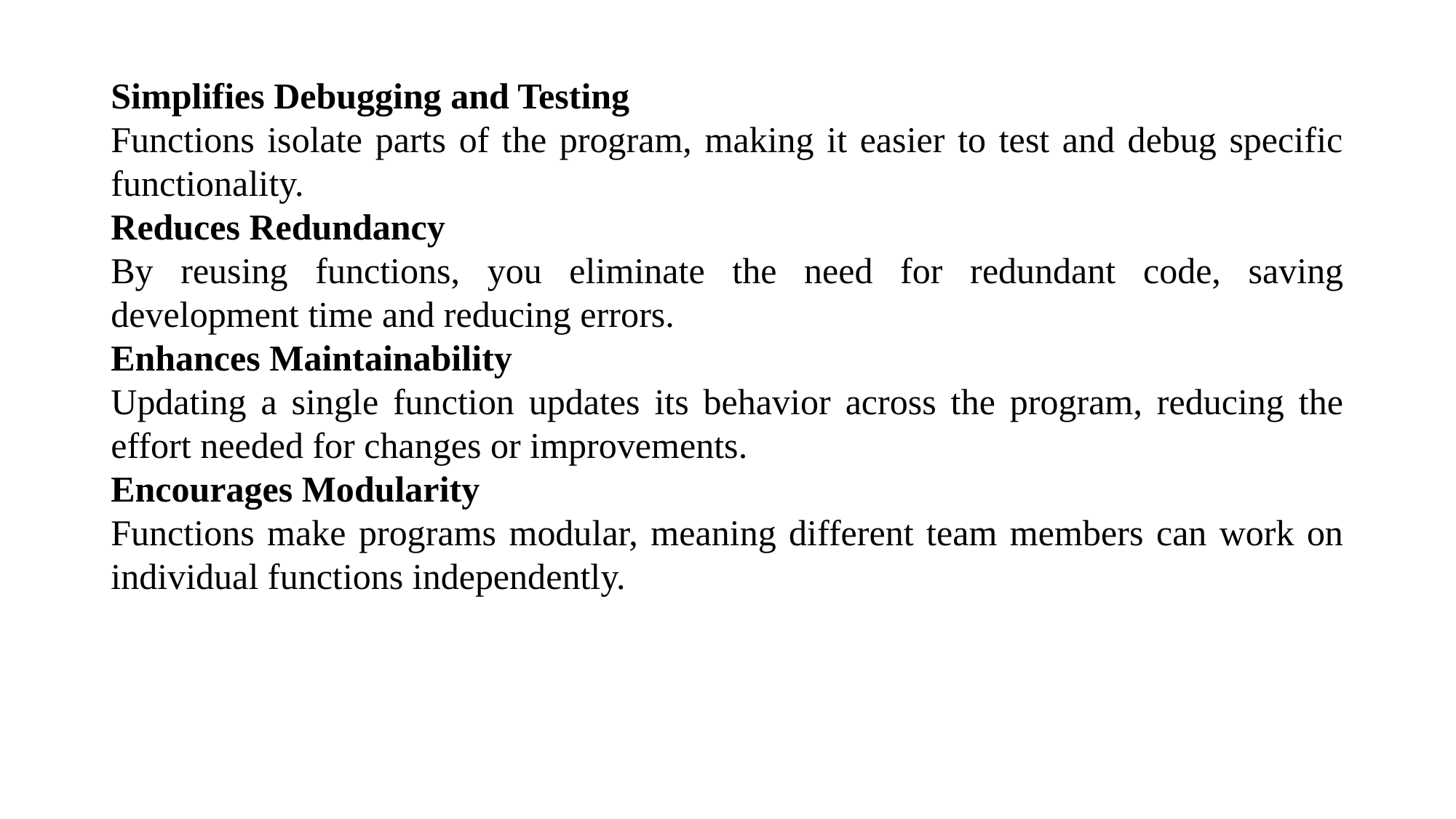

Simplifies Debugging and Testing
Functions isolate parts of the program, making it easier to test and debug specific functionality.
Reduces Redundancy
By reusing functions, you eliminate the need for redundant code, saving development time and reducing errors.
Enhances Maintainability
Updating a single function updates its behavior across the program, reducing the effort needed for changes or improvements.
Encourages Modularity
Functions make programs modular, meaning different team members can work on individual functions independently.